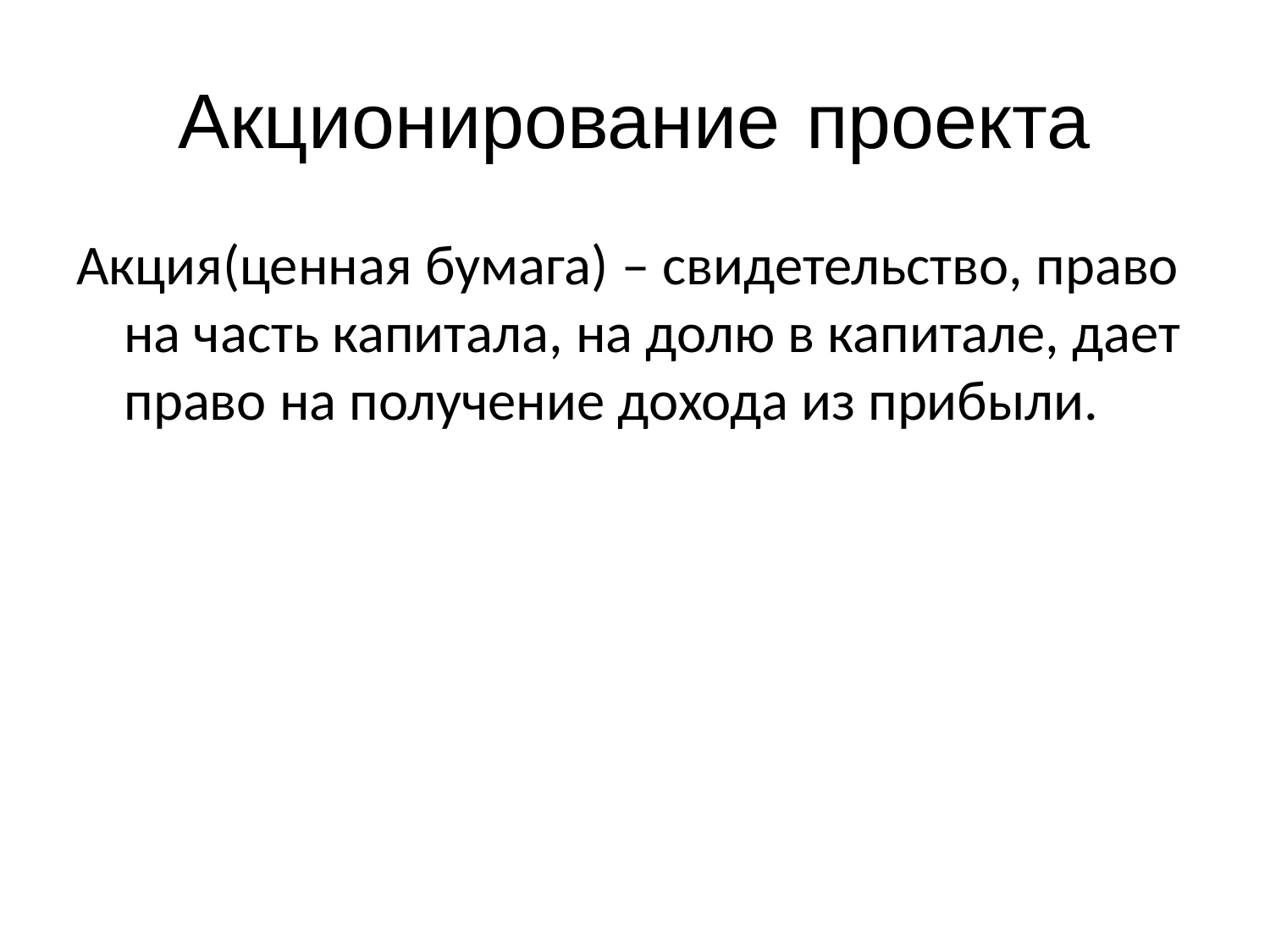

# Акционирование проекта
Акция(ценная бумага) – свидетельство, право на часть капитала, на долю в капитале, дает право на получение дохода из прибыли.